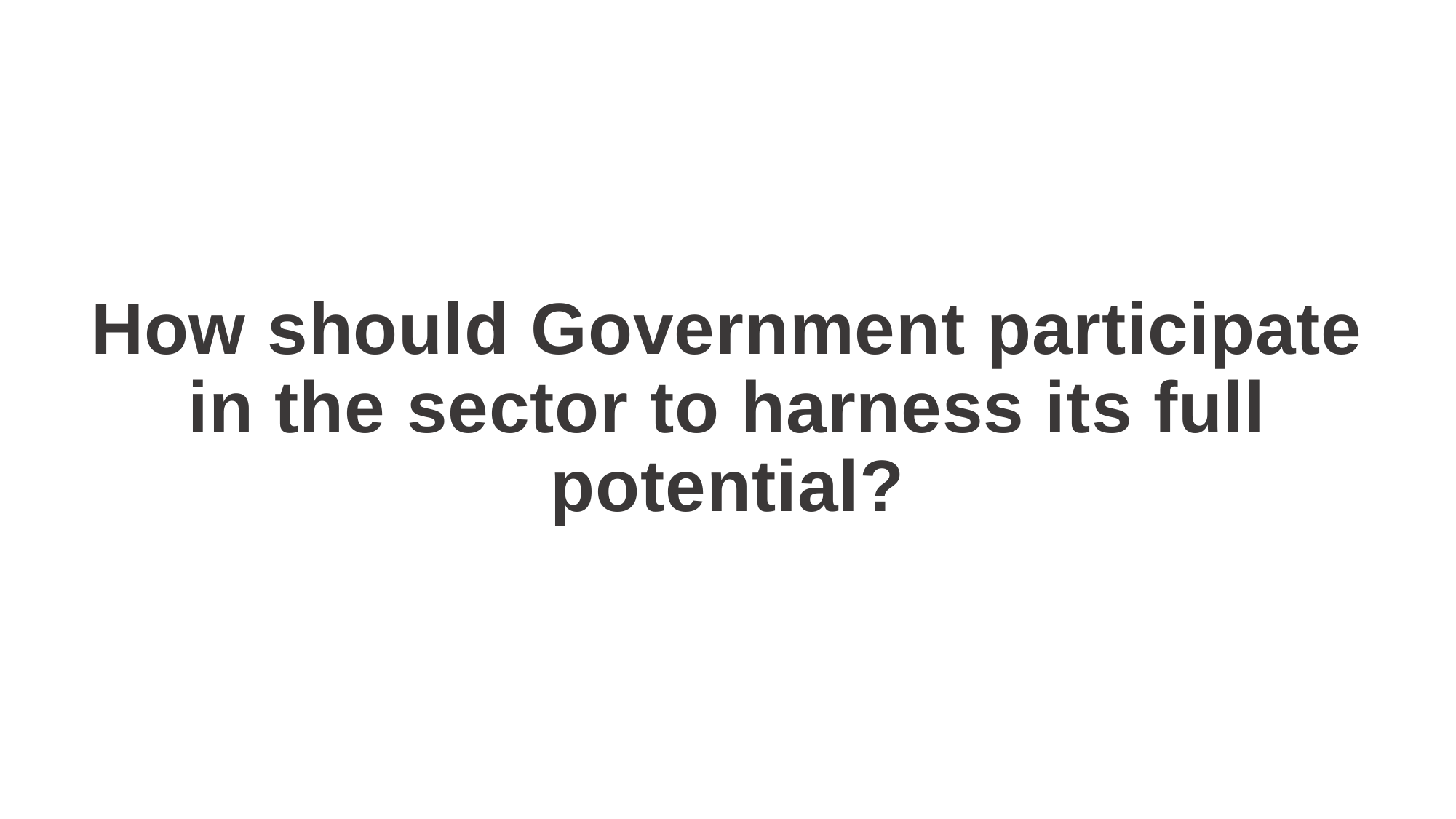

How should Government participate in the sector to harness its full potential?